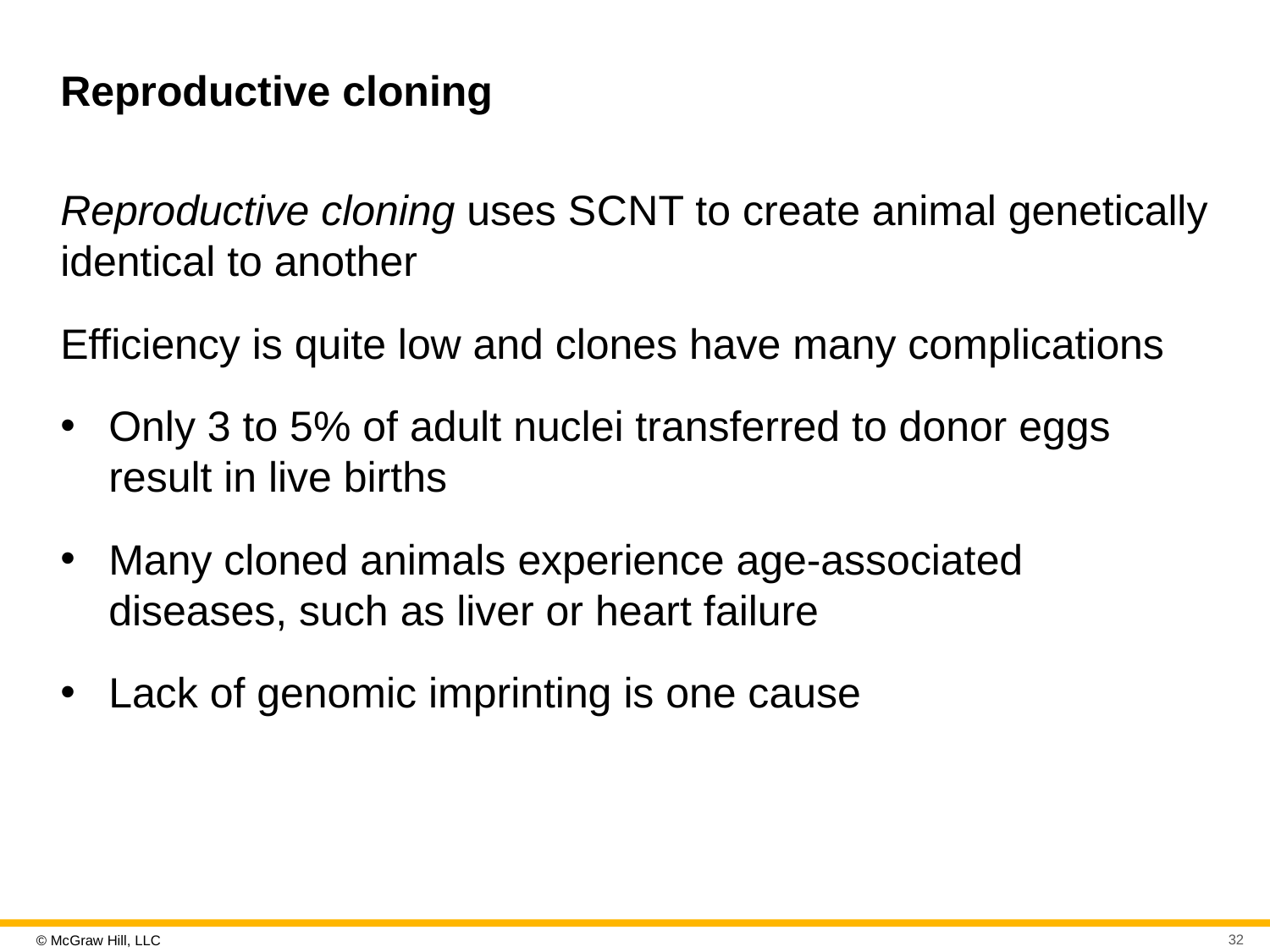

# Reproductive cloning
Reproductive cloning uses S C N T to create animal genetically identical to another
Efficiency is quite low and clones have many complications
Only 3 to 5% of adult nuclei transferred to donor eggs result in live births
Many cloned animals experience age-associated diseases, such as liver or heart failure
Lack of genomic imprinting is one cause
32